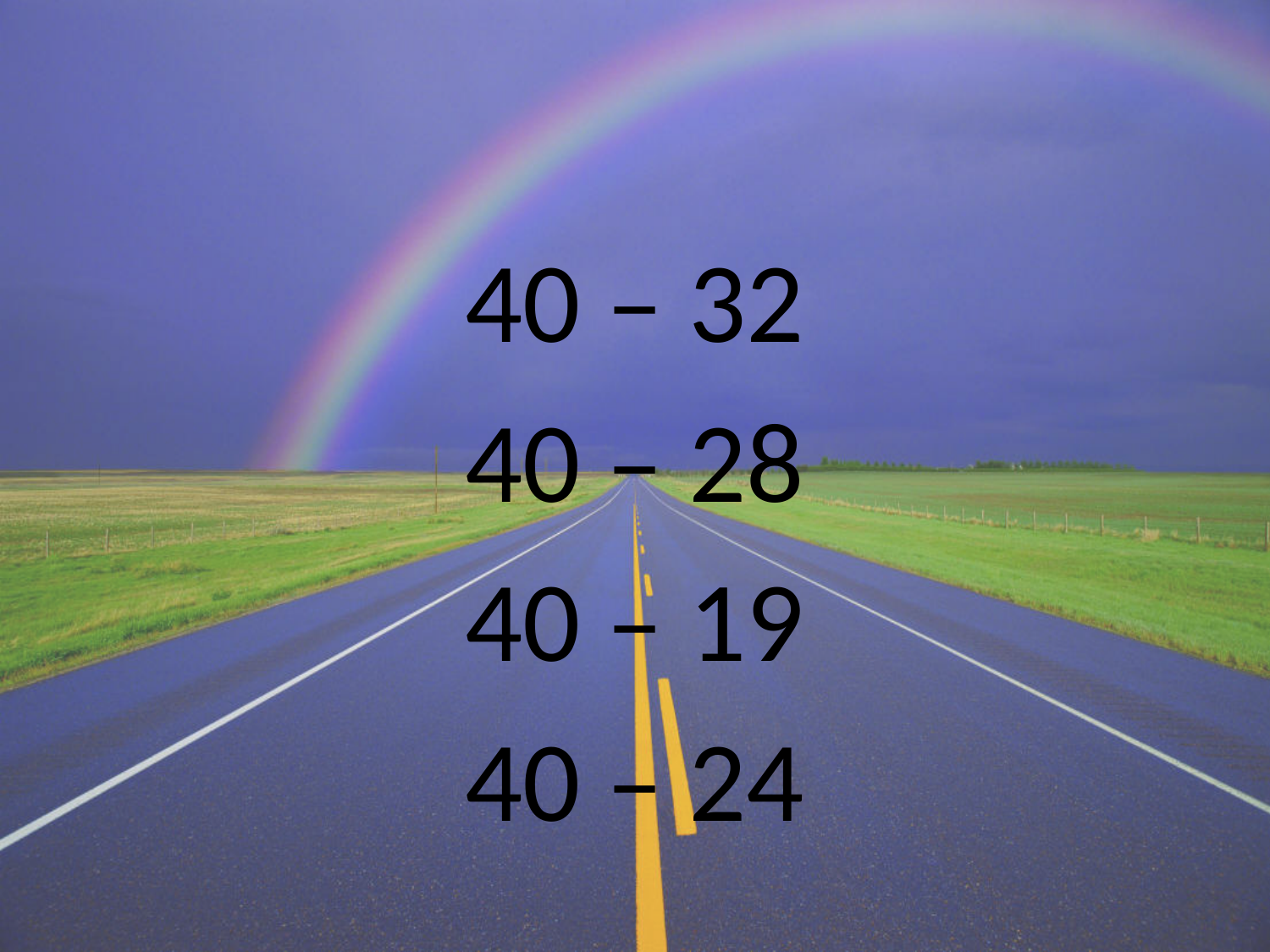

40 – 32
40 – 28
40 – 19
40 – 24